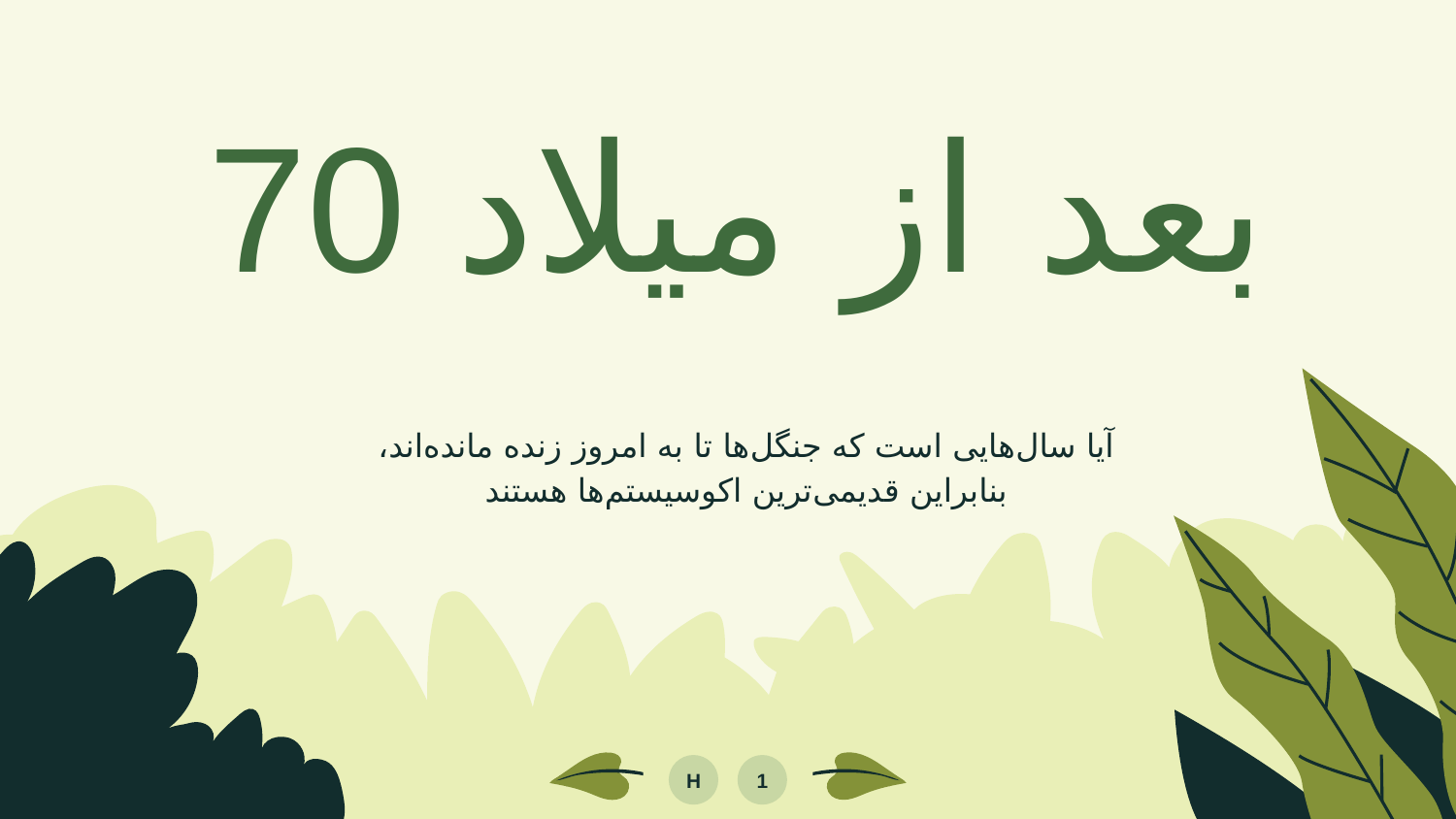

# 70 بعد از میلاد
آیا سال‌هایی است که جنگل‌ها تا به امروز زنده مانده‌اند، بنابراین قدیمی‌ترین اکوسیستم‌ها هستند

H
1